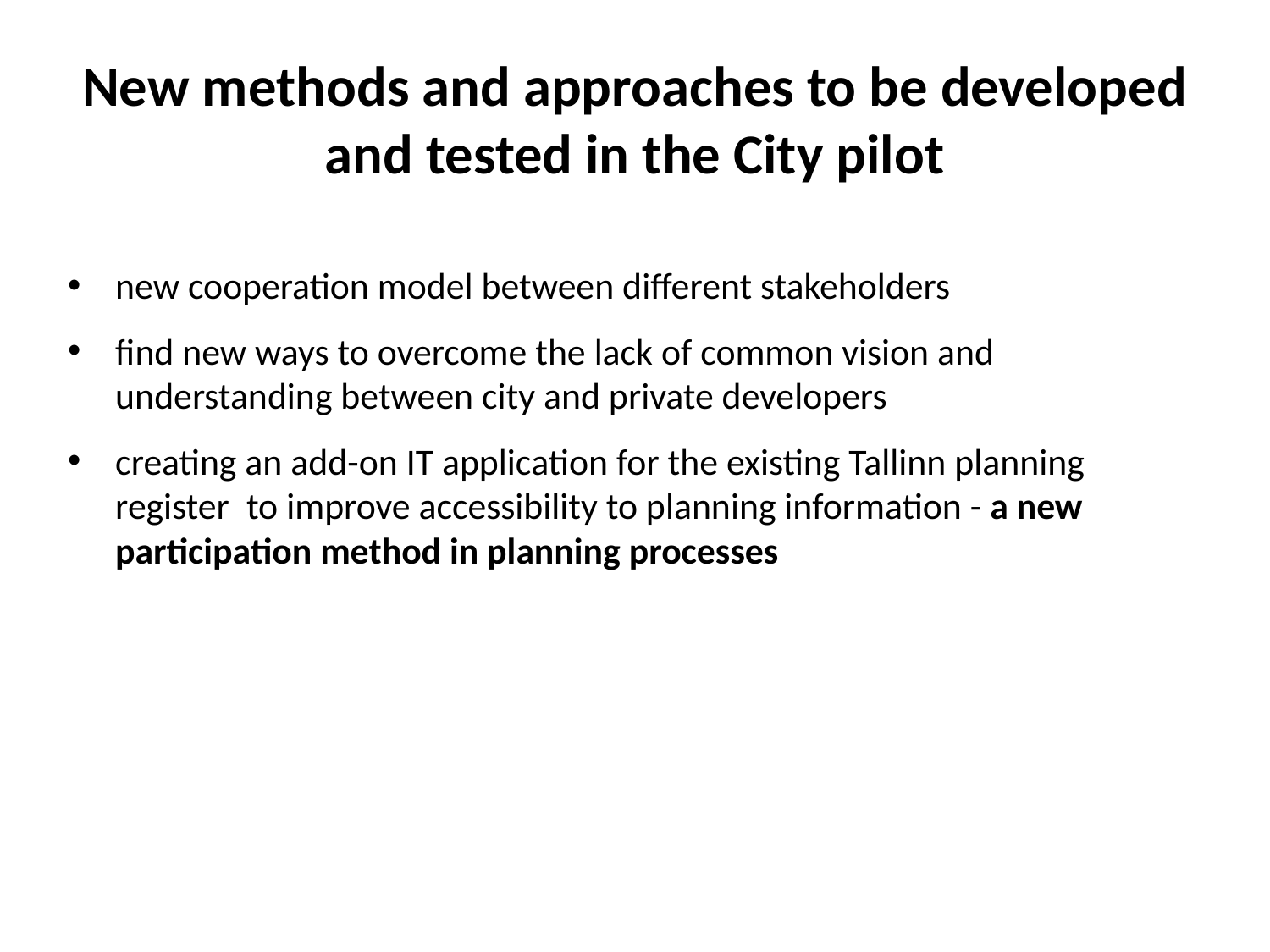

# New methods and approaches to be developed and tested in the City pilot
new cooperation model between different stakeholders
find new ways to overcome the lack of common vision and understanding between city and private developers
creating an add-on IT application for the existing Tallinn planning register  to improve accessibility to planning information - a new participation method in planning processes